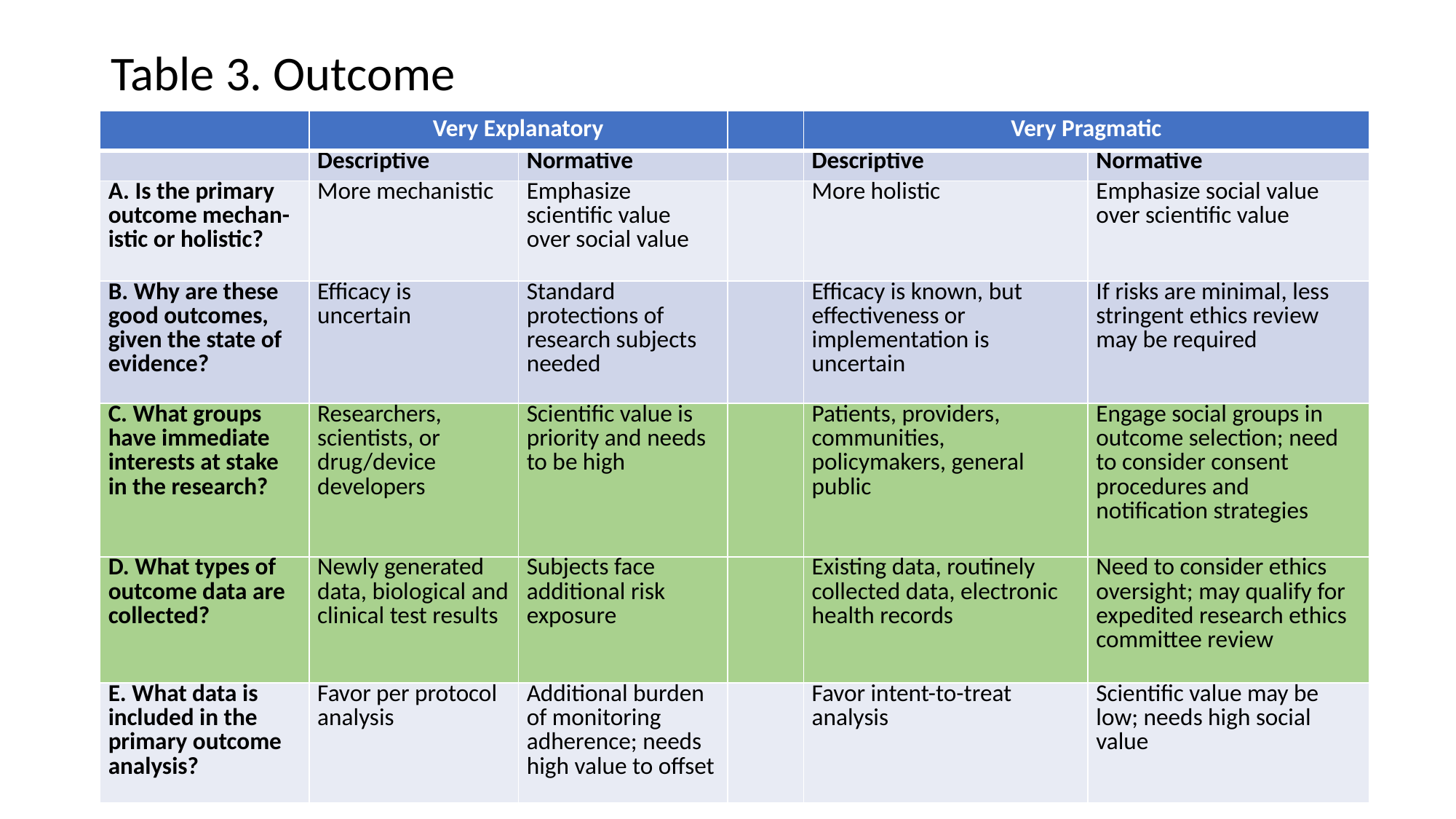

Table 3. Outcome
|  | Very Explanatory |  |  | Very Pragmatic |  |
| --- | --- | --- | --- | --- | --- |
|  | Descriptive | Normative |  | Descriptive | Normative |
| A. Is the primary outcome mechan- istic or holistic? | More mechanistic | Emphasize scientific value over social value |  | More holistic | Emphasize social value over scientific value |
| B. Why are these good outcomes, given the state of evidence? | Efficacy is uncertain | Standard protections of research subjects needed |  | Efficacy is known, but effectiveness or implementation is uncertain | If risks are minimal, less stringent ethics review may be required |
| C. What groups have immediate interests at stake in the research? | Researchers, scientists, or drug/device developers | Scientific value is priority and needs to be high |  | Patients, providers, communities, policymakers, general public | Engage social groups in outcome selection; need to consider consent procedures and notification strategies |
| D. What types of outcome data are collected? | Newly generated data, biological and clinical test results | Subjects face additional risk exposure |  | Existing data, routinely collected data, electronic health records | Need to consider ethics oversight; may qualify for expedited research ethics committee review |
| E. What data is included in the primary outcome analysis? | Favor per protocol analysis | Additional burden of monitoring adherence; needs high value to offset |  | Favor intent-to-treat analysis | Scientific value may be low; needs high social value |